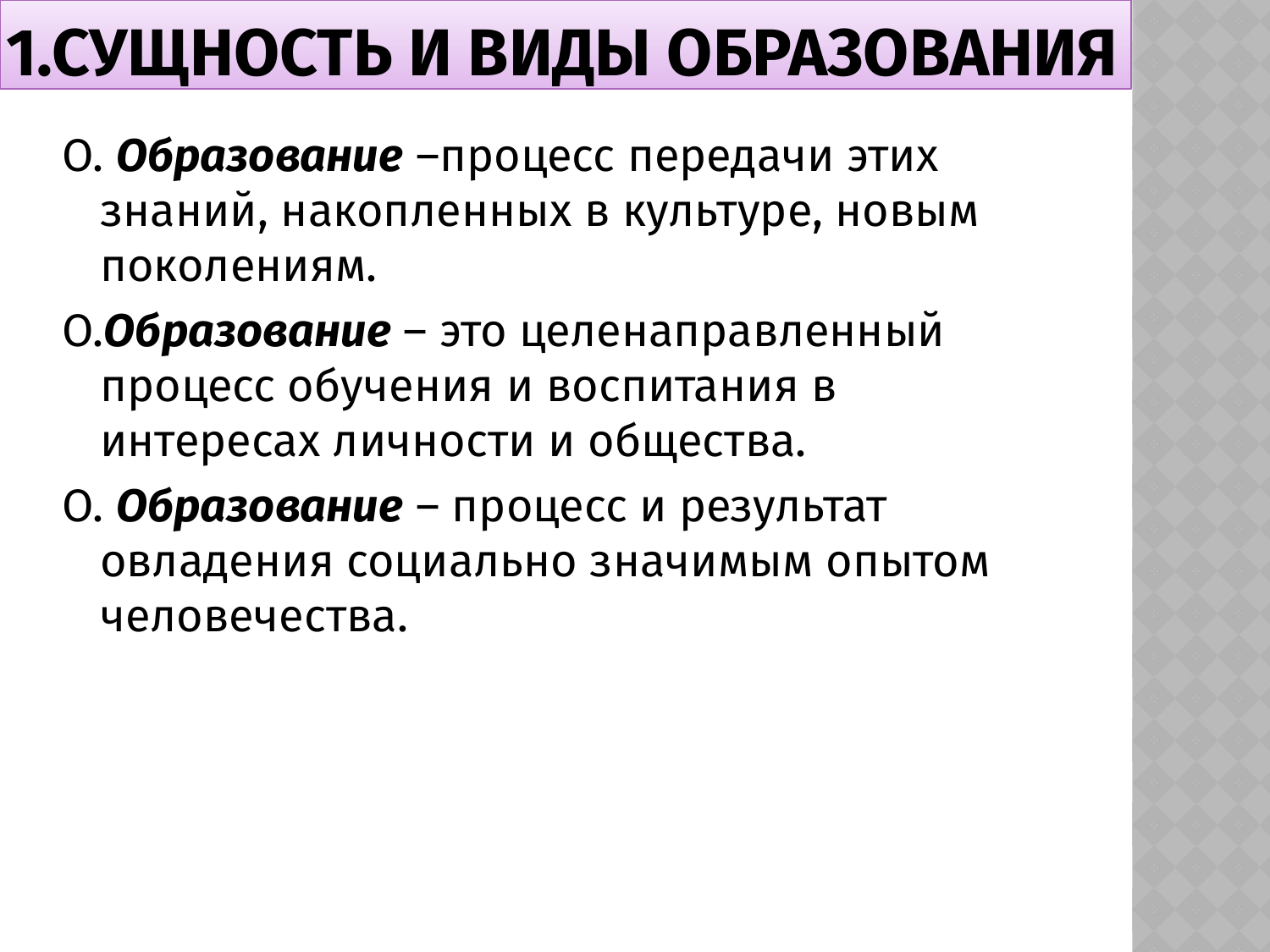

# 1.Сущность и виды образования
О. Образование –процесс передачи этих знаний, накопленных в культуре, новым поколениям.
О.Образование – это целенаправленный процесс обучения и воспитания в интересах личности и общества.
О. Образование – процесс и результат овладения социально значимым опытом человечества.